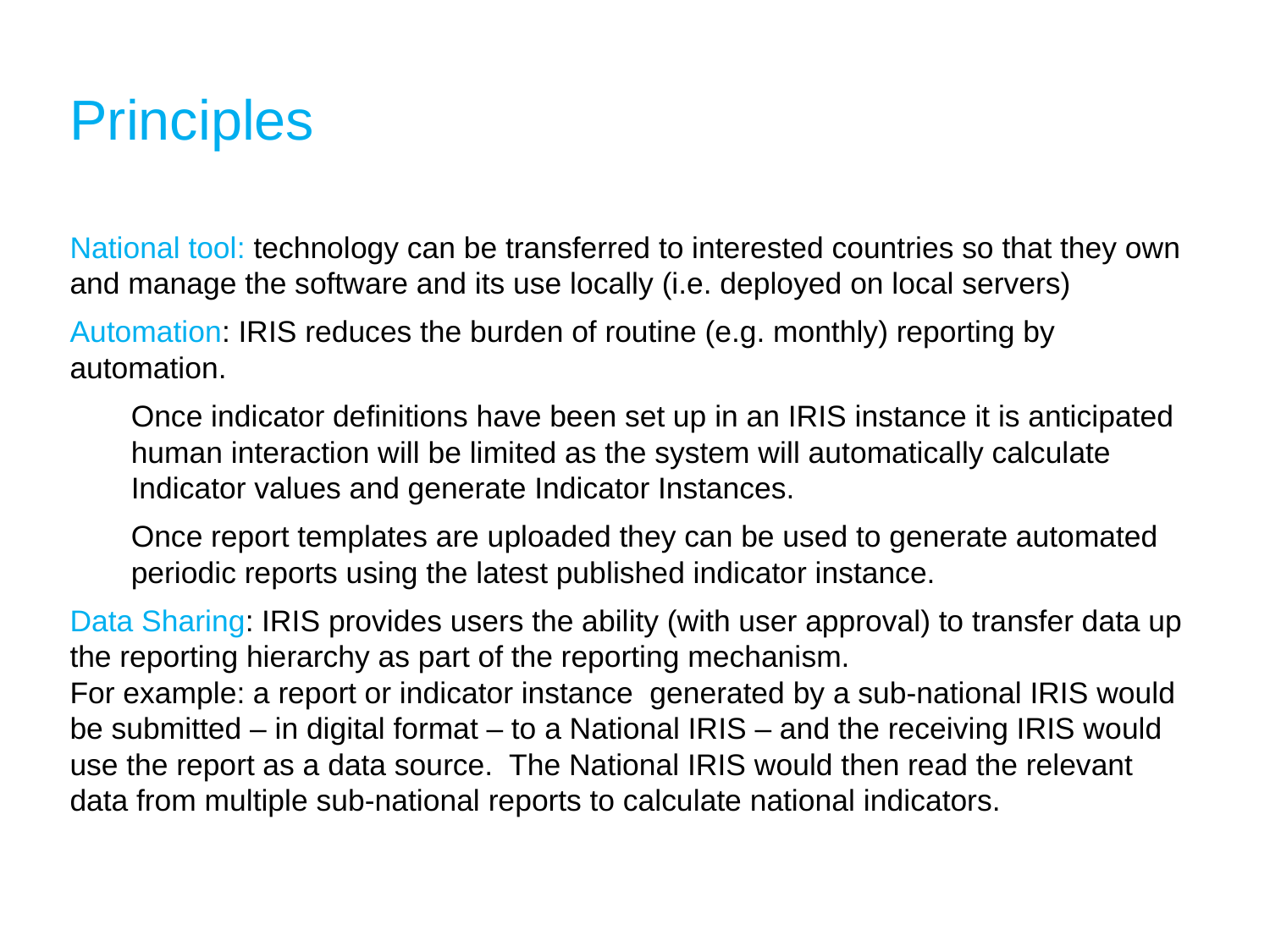

# Principles
National tool: technology can be transferred to interested countries so that they own and manage the software and its use locally (i.e. deployed on local servers)
Automation: IRIS reduces the burden of routine (e.g. monthly) reporting by automation.
Once indicator definitions have been set up in an IRIS instance it is anticipated human interaction will be limited as the system will automatically calculate Indicator values and generate Indicator Instances.
Once report templates are uploaded they can be used to generate automated periodic reports using the latest published indicator instance.
Data Sharing: IRIS provides users the ability (with user approval) to transfer data up the reporting hierarchy as part of the reporting mechanism.
For example: a report or indicator instance  generated by a sub-national IRIS would be submitted – in digital format – to a National IRIS – and the receiving IRIS would use the report as a data source.  The National IRIS would then read the relevant data from multiple sub-national reports to calculate national indicators.